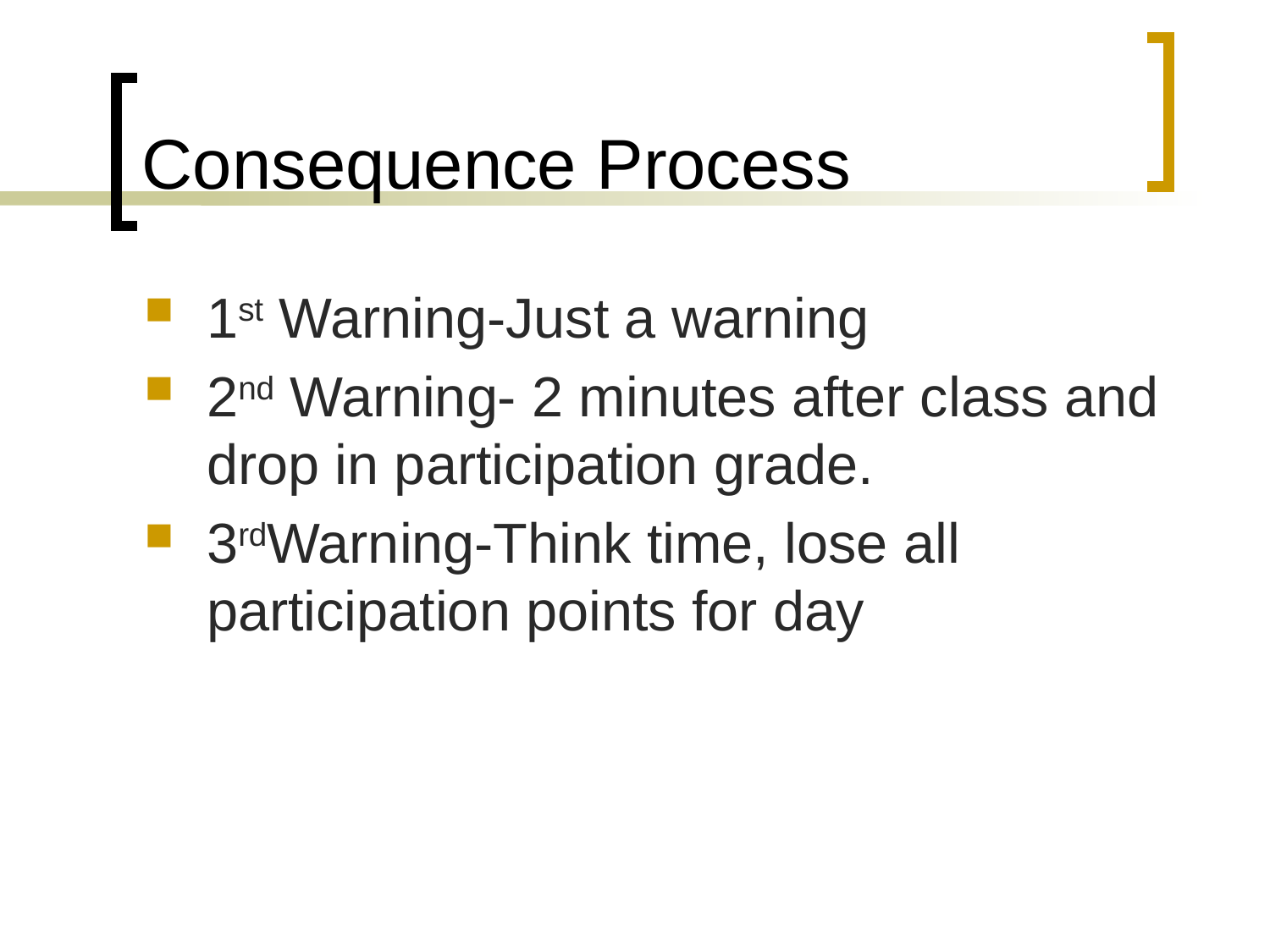

# Consequence Process
1st Warning-Just a warning
2nd Warning- 2 minutes after class and drop in participation grade.
3rdWarning-Think time, lose all participation points for day